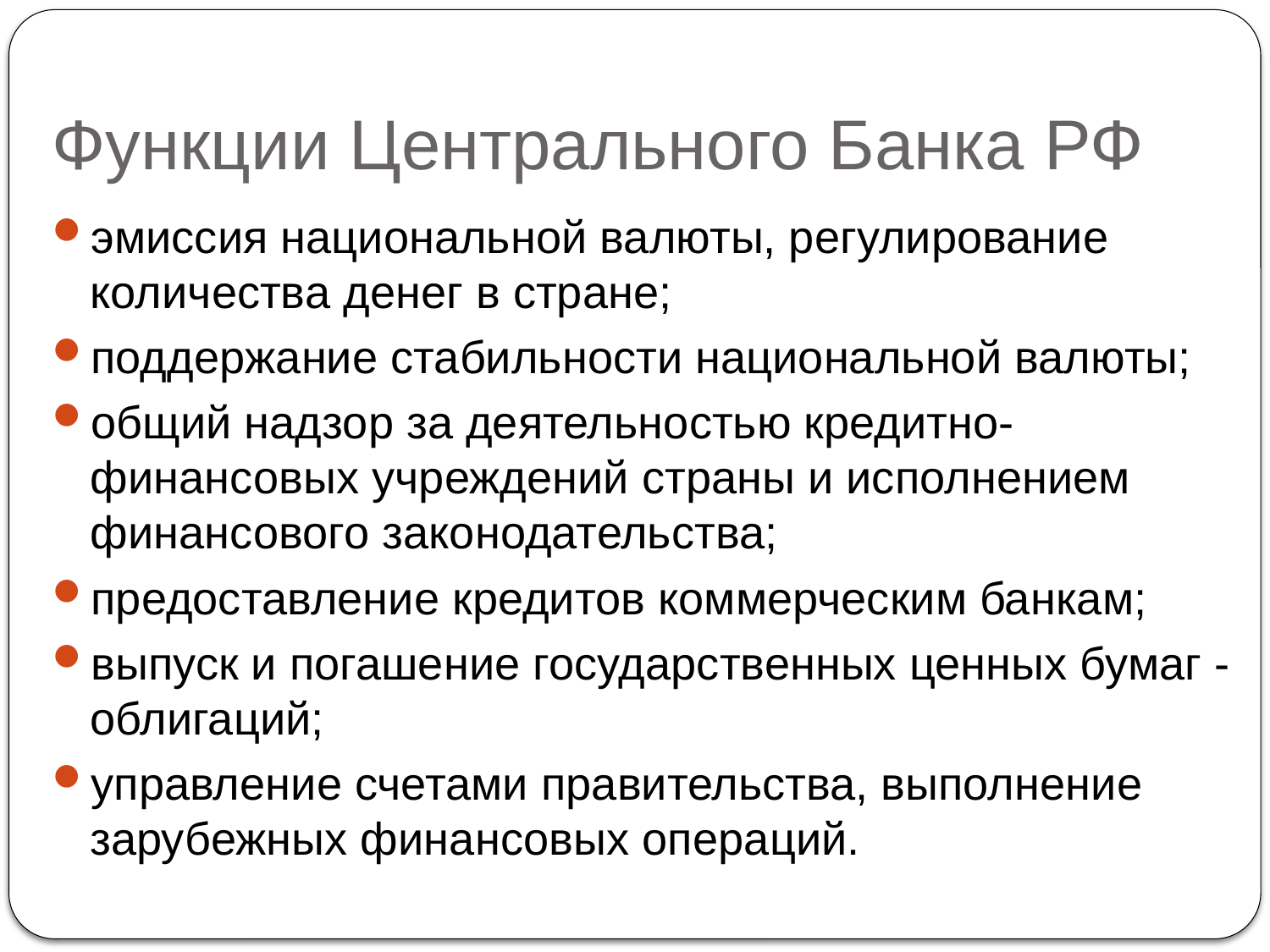

# Функции Центрального Банка РФ
эмиссия национальной валюты, регулирование количества денег в стране;
поддержание стабильности национальной валюты;
общий надзор за деятельностью кредитно-финансовых учреждений страны и исполнением финансового законодательства;
предоставление кредитов коммерческим банкам;
выпуск и погашение государственных ценных бумаг - облигаций;
управление счетами правительства, выполнение зарубежных финансовых операций.